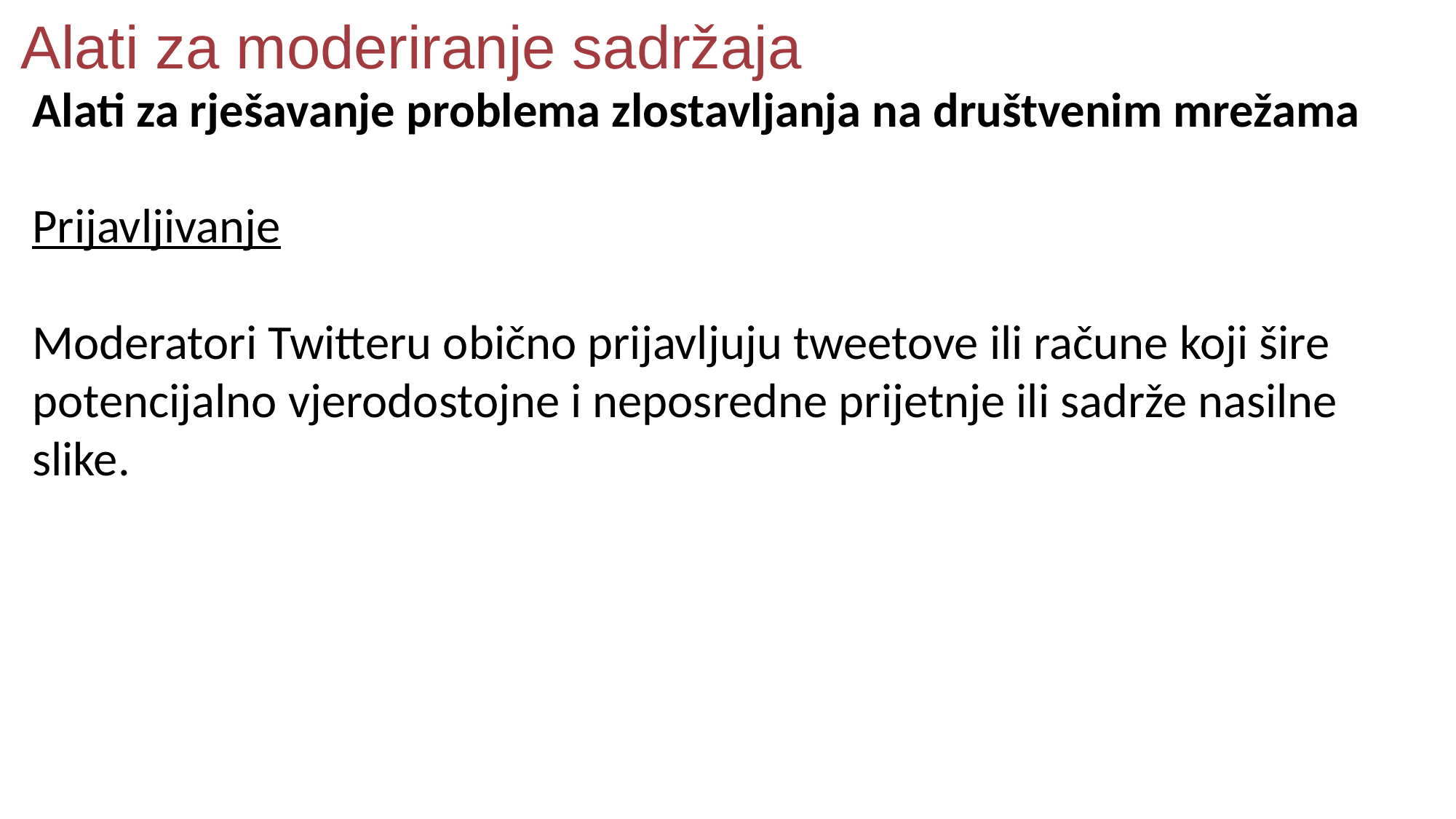

Alati za moderiranje sadržaja
Alati za rješavanje problema zlostavljanja na društvenim mrežama

Prijavljivanje

Moderatori Twitteru obično prijavljuju tweetove ili račune koji šire potencijalno vjerodostojne i neposredne prijetnje ili sadrže nasilne slike.